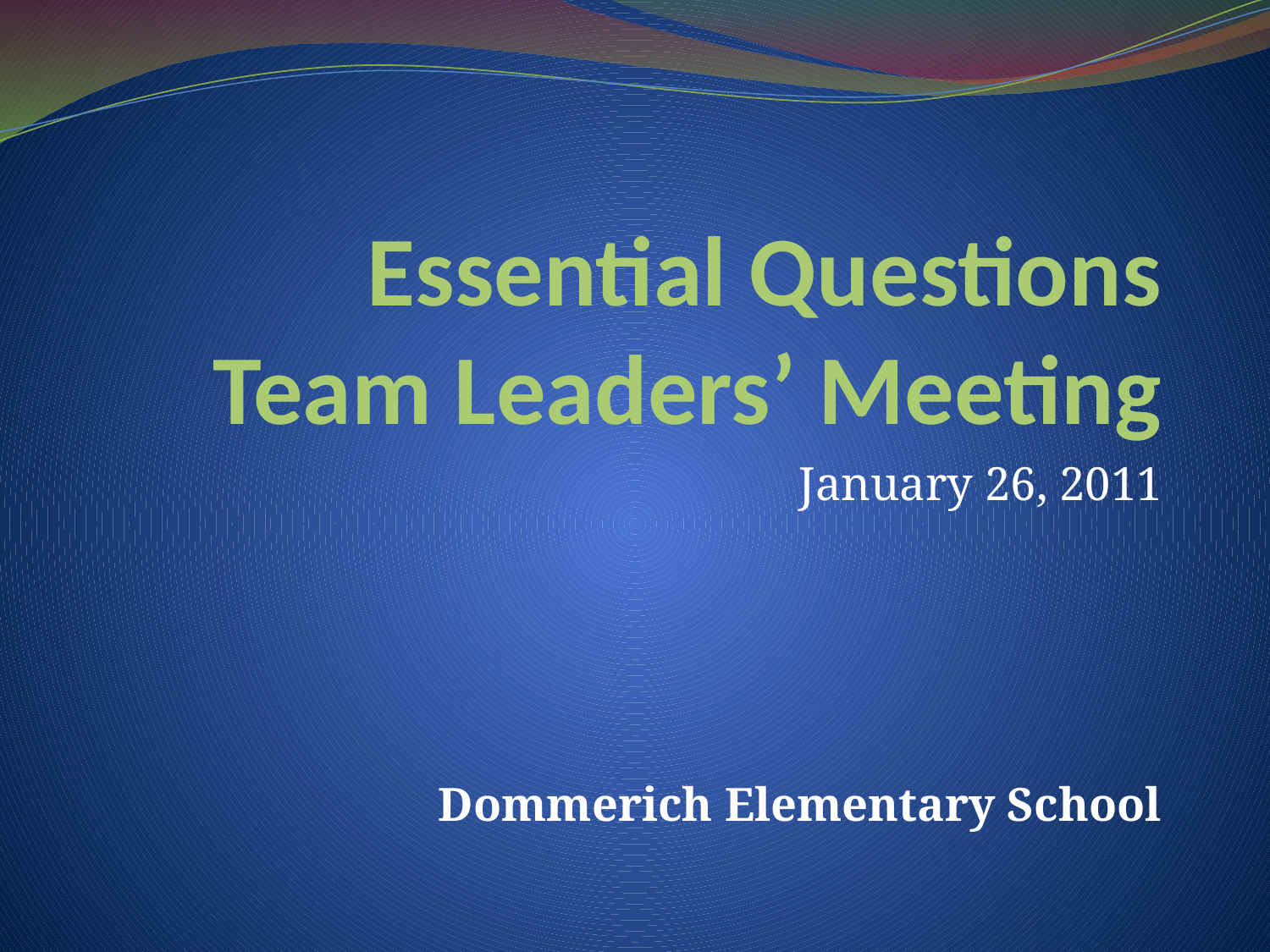

# Essential Questions Team Leaders’ Meeting
January 26, 2011

Dommerich Elementary School